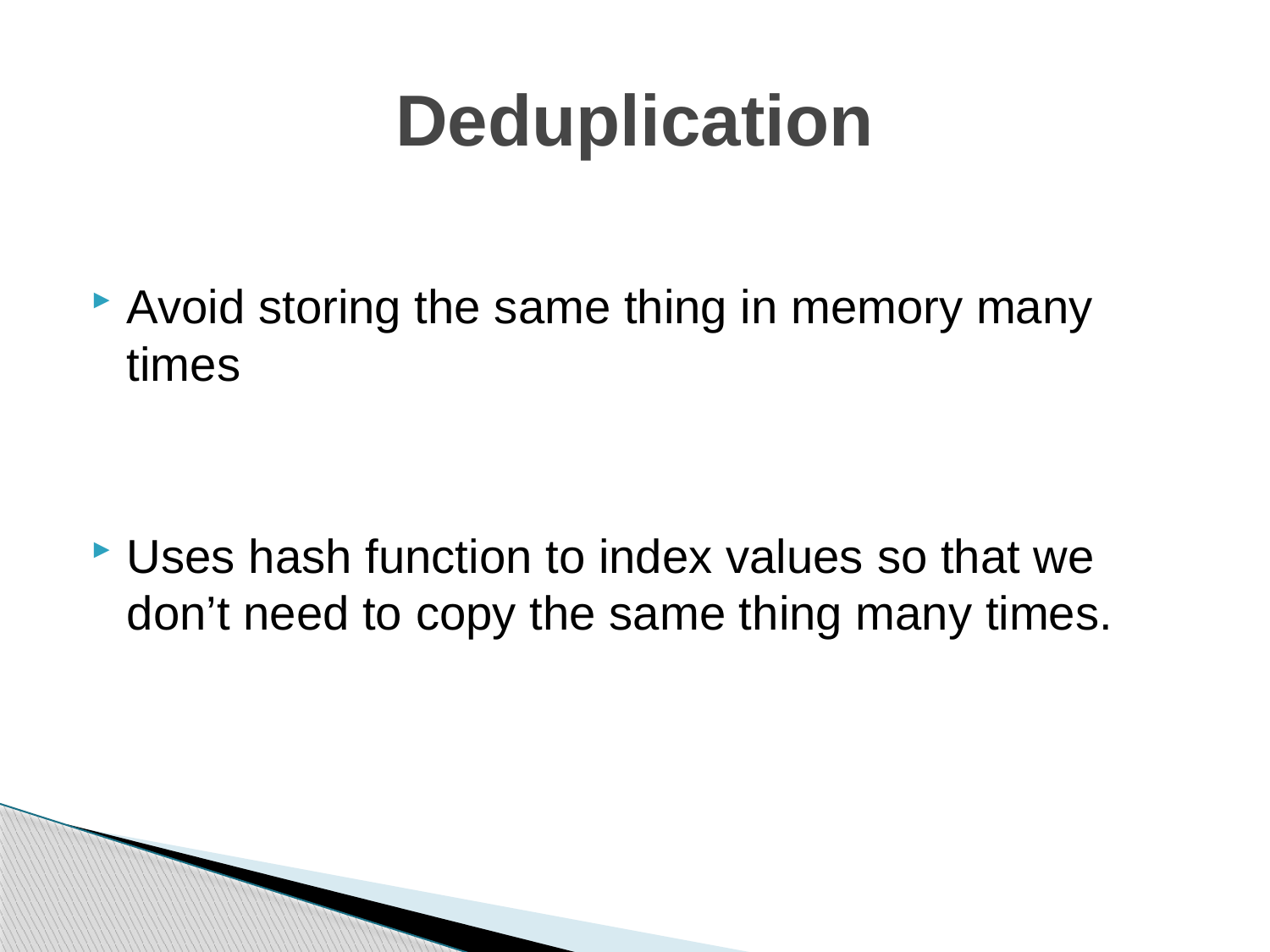

# Deduplication

Avoid storing the same thing in memory many times

Uses hash function to index values so that we don’t need to copy the same thing many times.